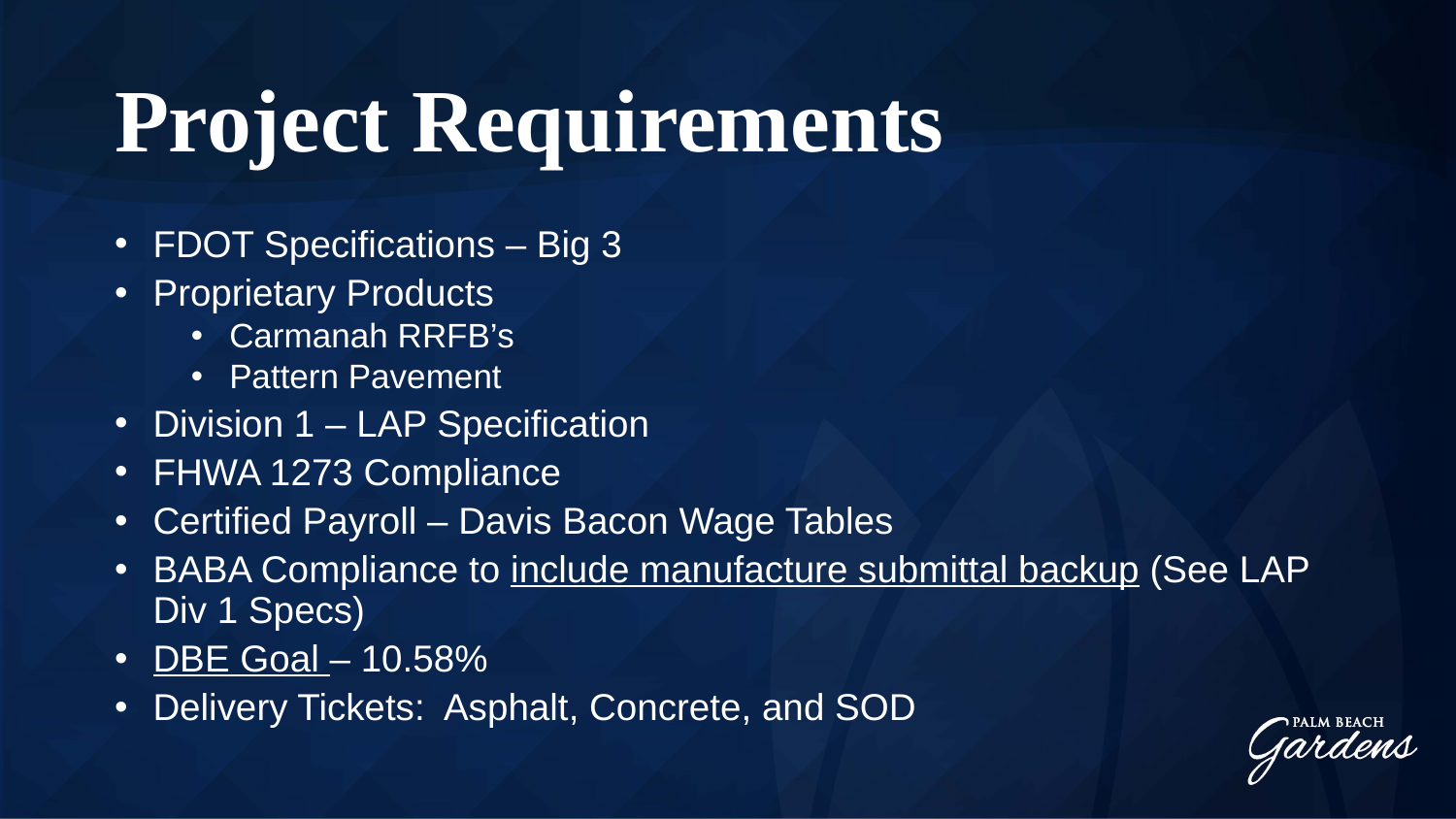

# Project Requirements
FDOT Specifications – Big 3
Proprietary Products
Carmanah RRFB’s
Pattern Pavement
Division 1 – LAP Specification
FHWA 1273 Compliance
Certified Payroll – Davis Bacon Wage Tables
BABA Compliance to include manufacture submittal backup (See LAP Div 1 Specs)
DBE Goal – 10.58%
Delivery Tickets:  Asphalt, Concrete, and SOD